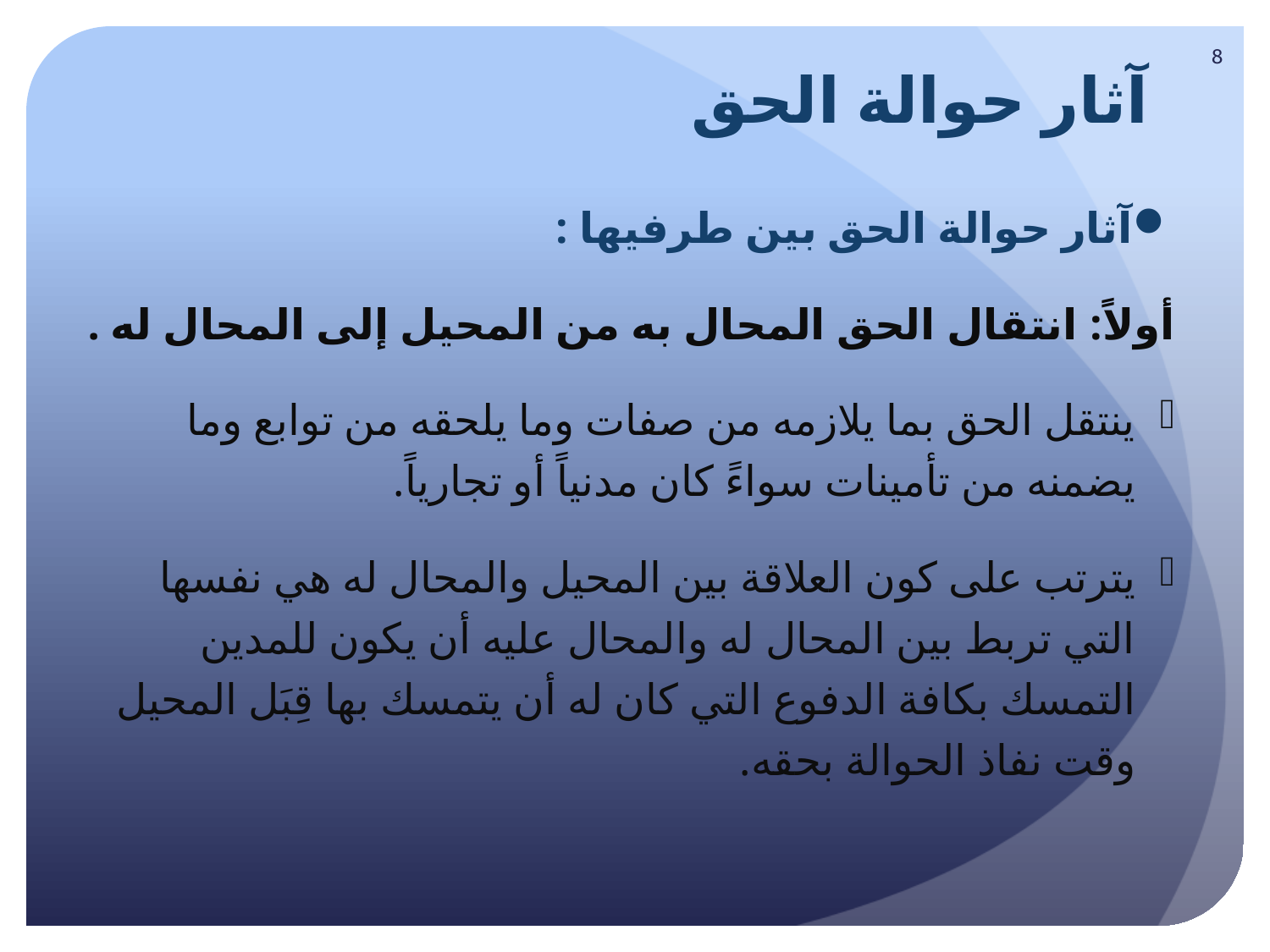

8
# آثار حوالة الحق
آثار حوالة الحق بين طرفيها :
أولاً: انتقال الحق المحال به من المحيل إلى المحال له .
ينتقل الحق بما يلازمه من صفات وما يلحقه من توابع وما يضمنه من تأمينات سواءً كان مدنياً أو تجارياً.
يترتب على كون العلاقة بين المحيل والمحال له هي نفسها التي تربط بين المحال له والمحال عليه أن يكون للمدين التمسك بكافة الدفوع التي كان له أن يتمسك بها قِبَل المحيل وقت نفاذ الحوالة بحقه.